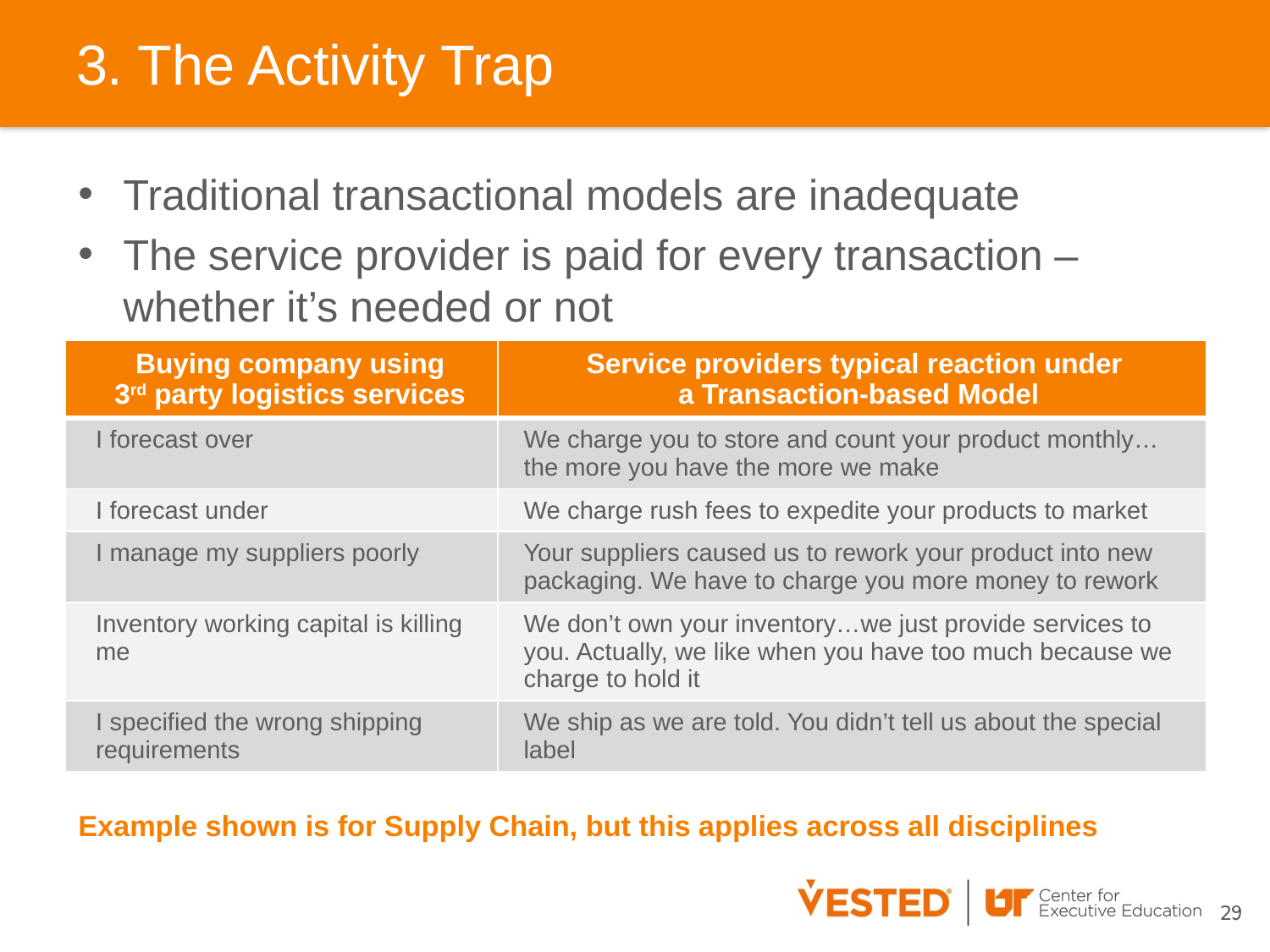

# 3. The Activity Trap
Traditional transactional models are inadequate
The service provider is paid for every transaction – whether it’s needed or not

Example shown is for Supply Chain, but this applies across all disciplines
| Buying company using 3rd party logistics services | Service providers typical reaction under a Transaction-based Model |
| --- | --- |
| I forecast over | We charge you to store and count your product monthly… the more you have the more we make |
| I forecast under | We charge rush fees to expedite your products to market |
| I manage my suppliers poorly | Your suppliers caused us to rework your product into new packaging. We have to charge you more money to rework |
| Inventory working capital is killing me | We don’t own your inventory…we just provide services to you. Actually, we like when you have too much because we charge to hold it |
| I specified the wrong shipping requirements | We ship as we are told. You didn’t tell us about the special label |
29